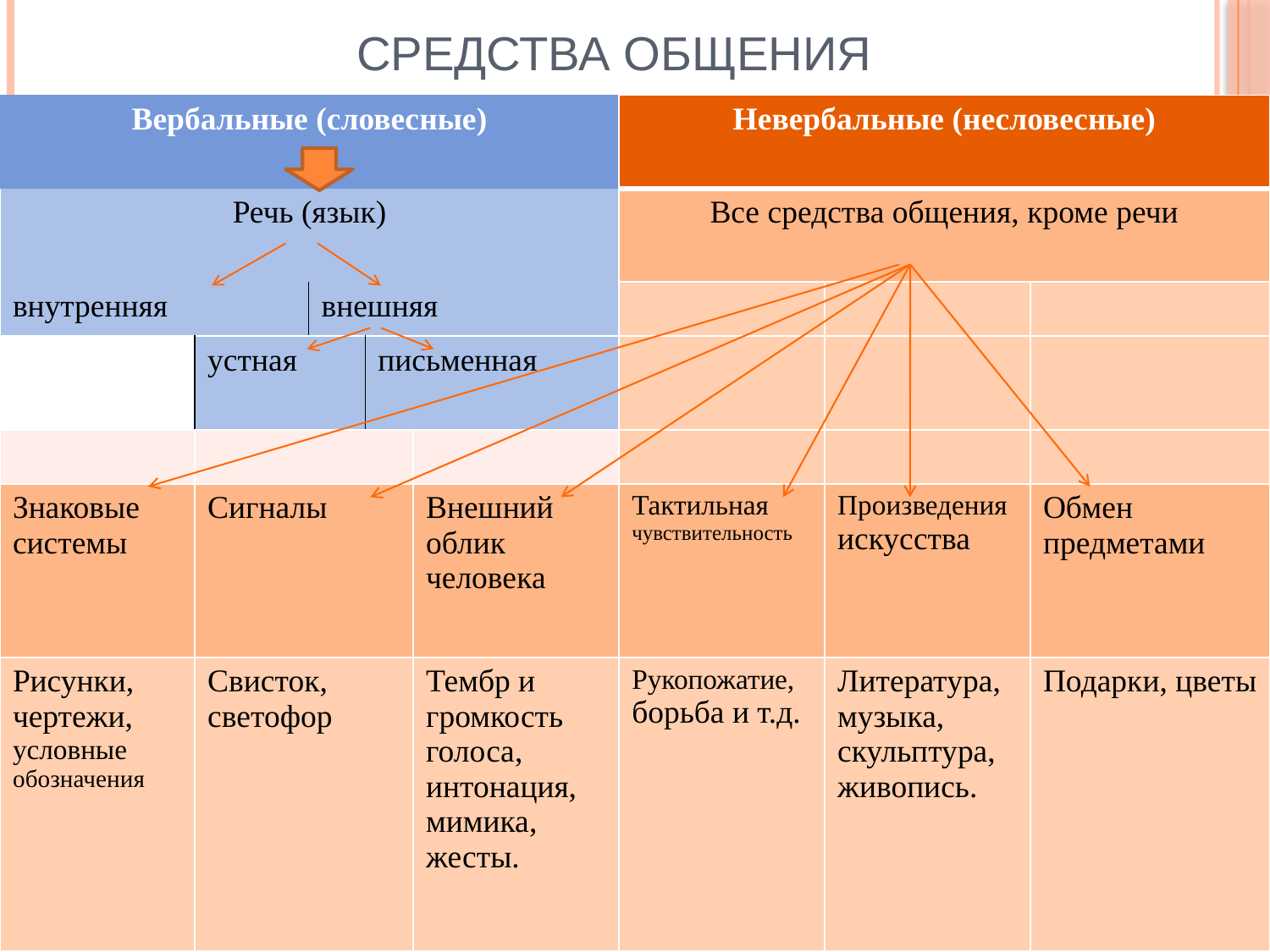

# Средства общения
| Вербальные (словесные) |  |  |  |  | Невербальные (несловесные) |  |  |
| --- | --- | --- | --- | --- | --- | --- | --- |
| Речь (язык) |  |  |  |  | Все средства общения, кроме речи |  |  |
| внутренняя |  | внешняя |  |  |  |  |  |
|  | устная |  | письменная |  |  |  |  |
|  |  |  |  |  |  |  |  |
| Знаковые системы | Сигналы |  |  | Внешний облик человека | Тактильная чувствительность | Произведения искусства | Обмен предметами |
| Рисунки, чертежи, условные обозначения | Свисток, светофор |  |  | Тембр и громкость голоса, интонация, мимика, жесты. | Рукопожатие, борьба и т.д. | Литература, музыка, скульптура, живопись. | Подарки, цветы |